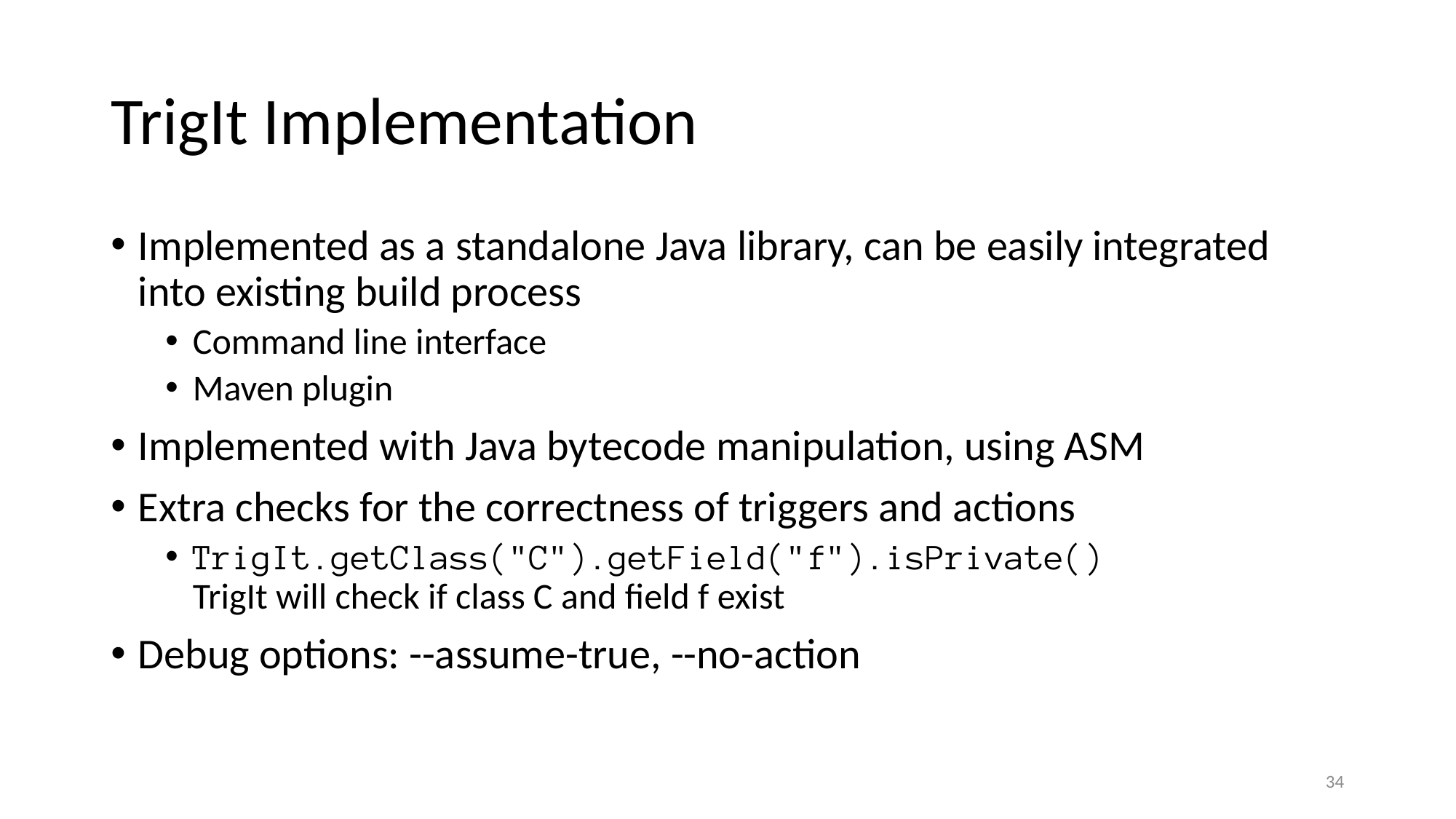

# TrigIt Implementation
Implemented as a standalone Java library, can be easily integrated into existing build process
Command line interface
Maven plugin
Implemented with Java bytecode manipulation, using ASM
Extra checks for the correctness of triggers and actions
TrigIt.getClass("C").getField("f").isPrivate()
TrigIt will check if class C and field f exist
Debug options: --assume-true, --no-action
34